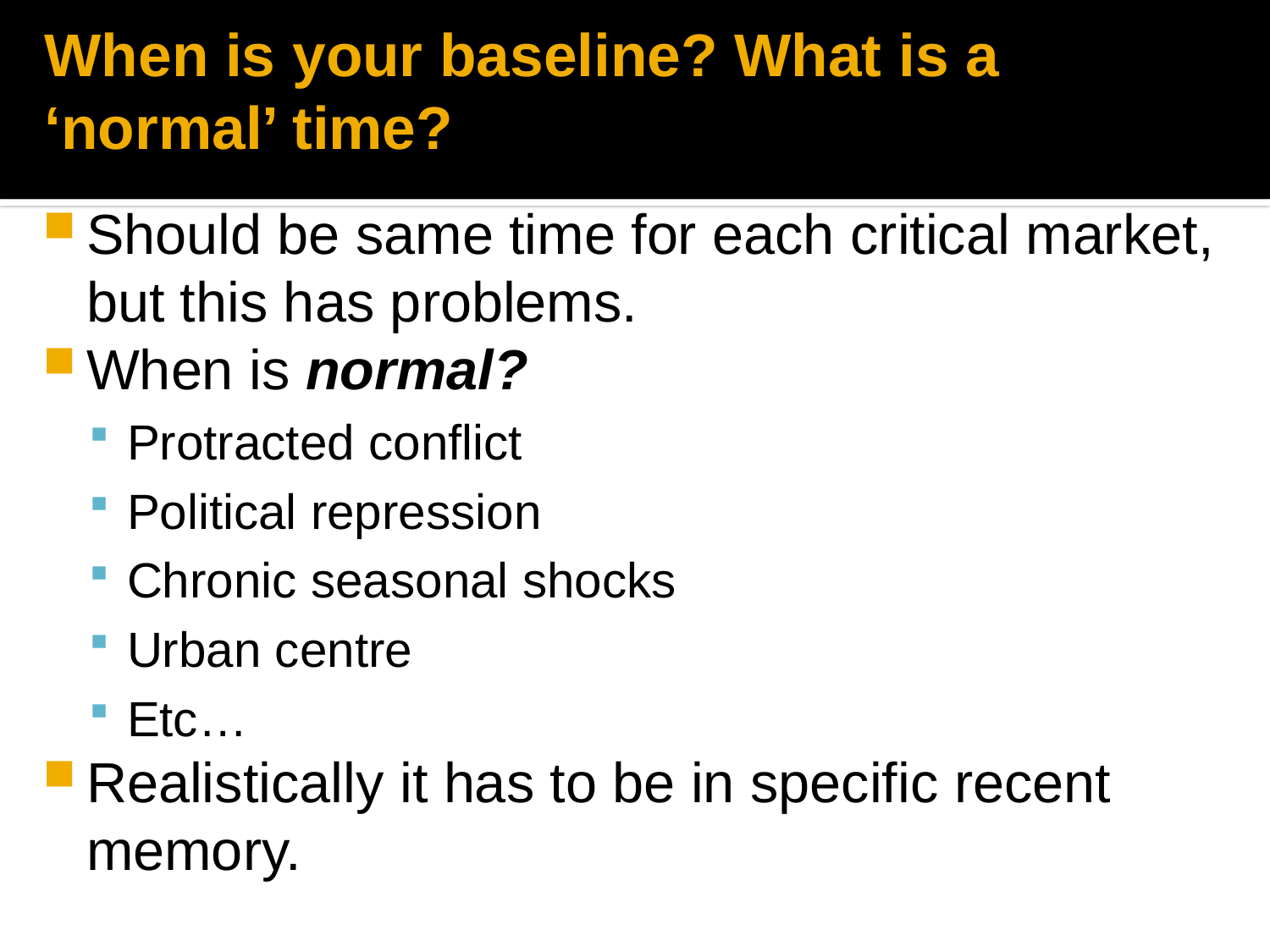

# When is your baseline? What is a ‘normal’ time?
Should be same time for each critical market, but this has problems.
When is normal?
Protracted conflict
Political repression
Chronic seasonal shocks
Urban centre
Etc…
Realistically it has to be in specific recent memory.